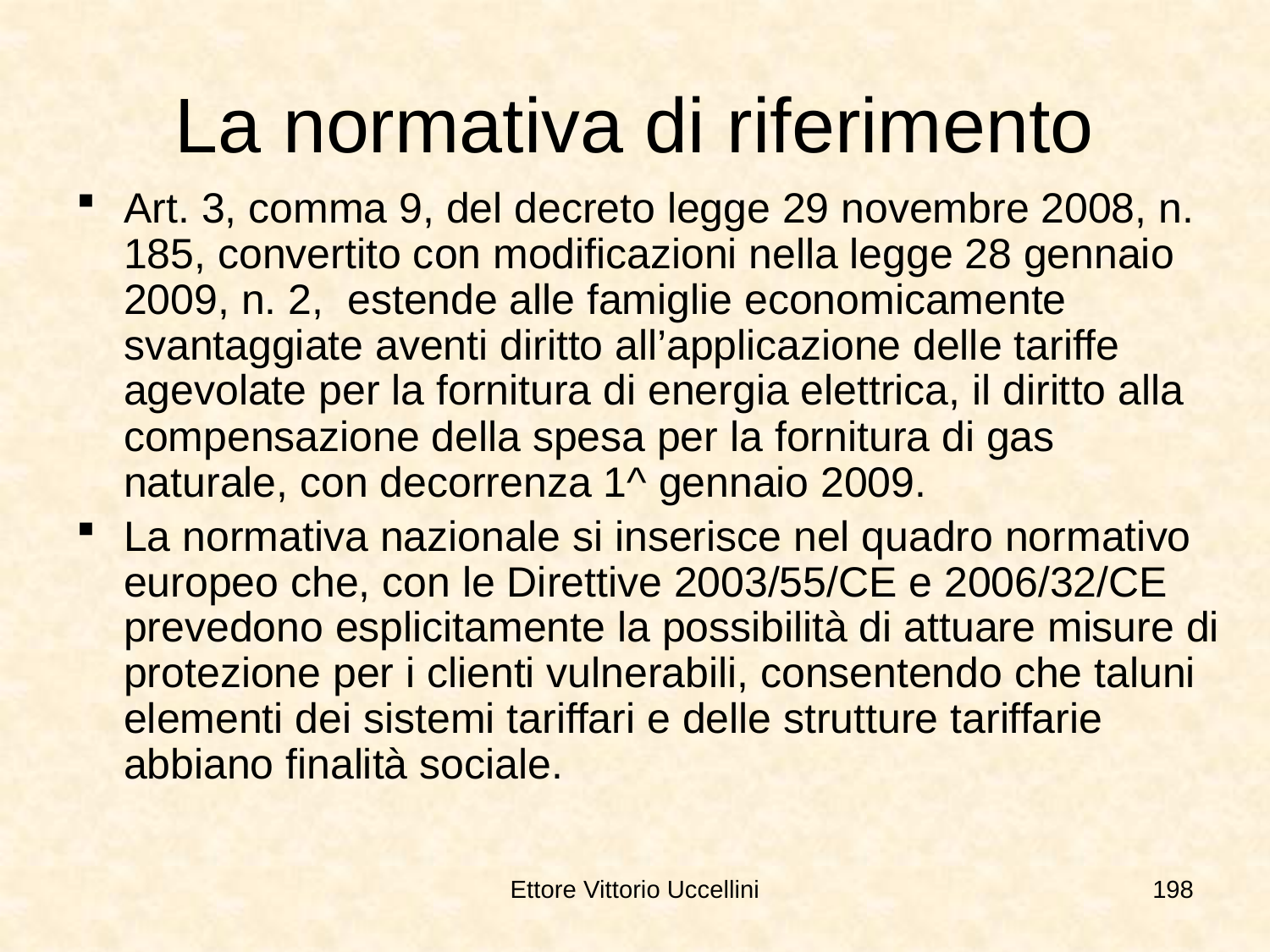

# La normativa di riferimento
Art. 3, comma 9, del decreto legge 29 novembre 2008, n. 185, convertito con modificazioni nella legge 28 gennaio 2009, n. 2,  estende alle famiglie economicamente svantaggiate aventi diritto all’applicazione delle tariffe agevolate per la fornitura di energia elettrica, il diritto alla compensazione della spesa per la fornitura di gas naturale, con decorrenza 1^ gennaio 2009.
La normativa nazionale si inserisce nel quadro normativo europeo che, con le Direttive 2003/55/CE e 2006/32/CE prevedono esplicitamente la possibilità di attuare misure di protezione per i clienti vulnerabili, consentendo che taluni elementi dei sistemi tariffari e delle strutture tariffarie abbiano finalità sociale.
Ettore Vittorio Uccellini
198